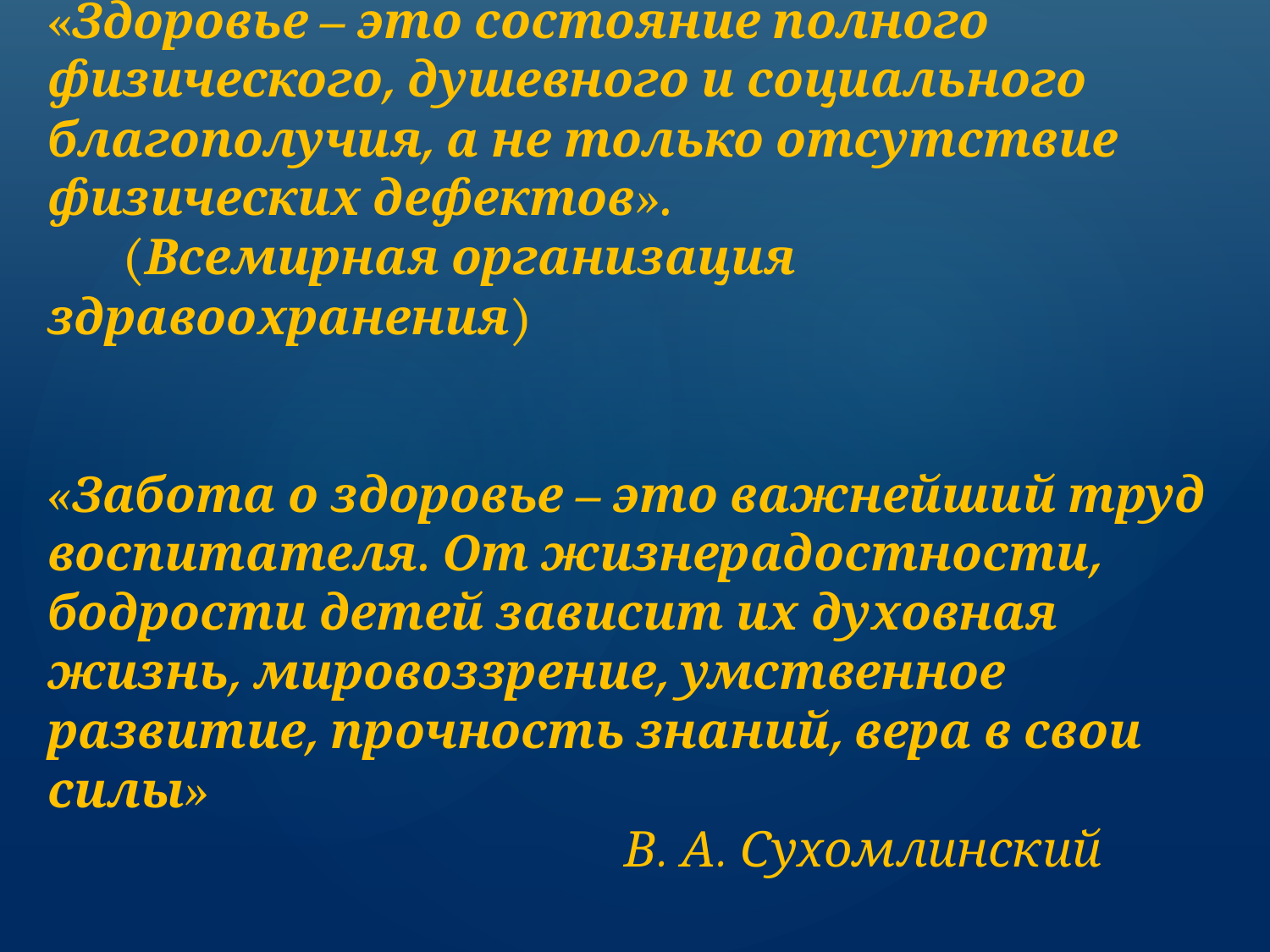

# «Здоровье – это состояние полного физического, душевного и социального благополучия, а не только отсутствие физических дефектов». (Всемирная организация здравоохранения) «Забота о здоровье – это важнейший труд воспитателя. От жизнерадостности, бодрости детей зависит их духовная жизнь, мировоззрение, умственное развитие, прочность знаний, вера в свои силы» В. А. Сухомлинский